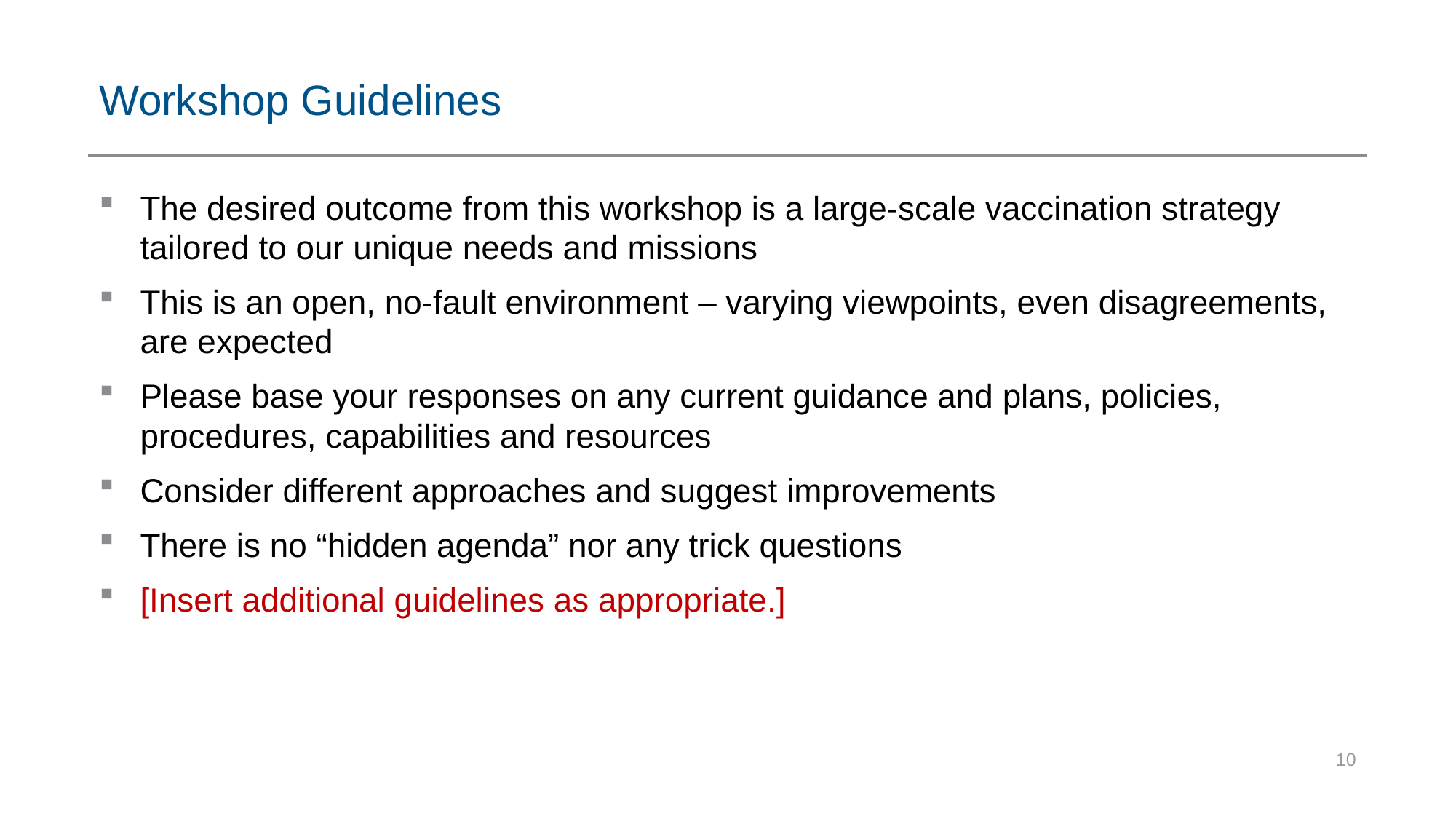

# Workshop Guidelines
The desired outcome from this workshop is a large-scale vaccination strategy tailored to our unique needs and missions
This is an open, no-fault environment – varying viewpoints, even disagreements, are expected
Please base your responses on any current guidance and plans, policies, procedures, capabilities and resources
Consider different approaches and suggest improvements
There is no “hidden agenda” nor any trick questions
[Insert additional guidelines as appropriate.]
10